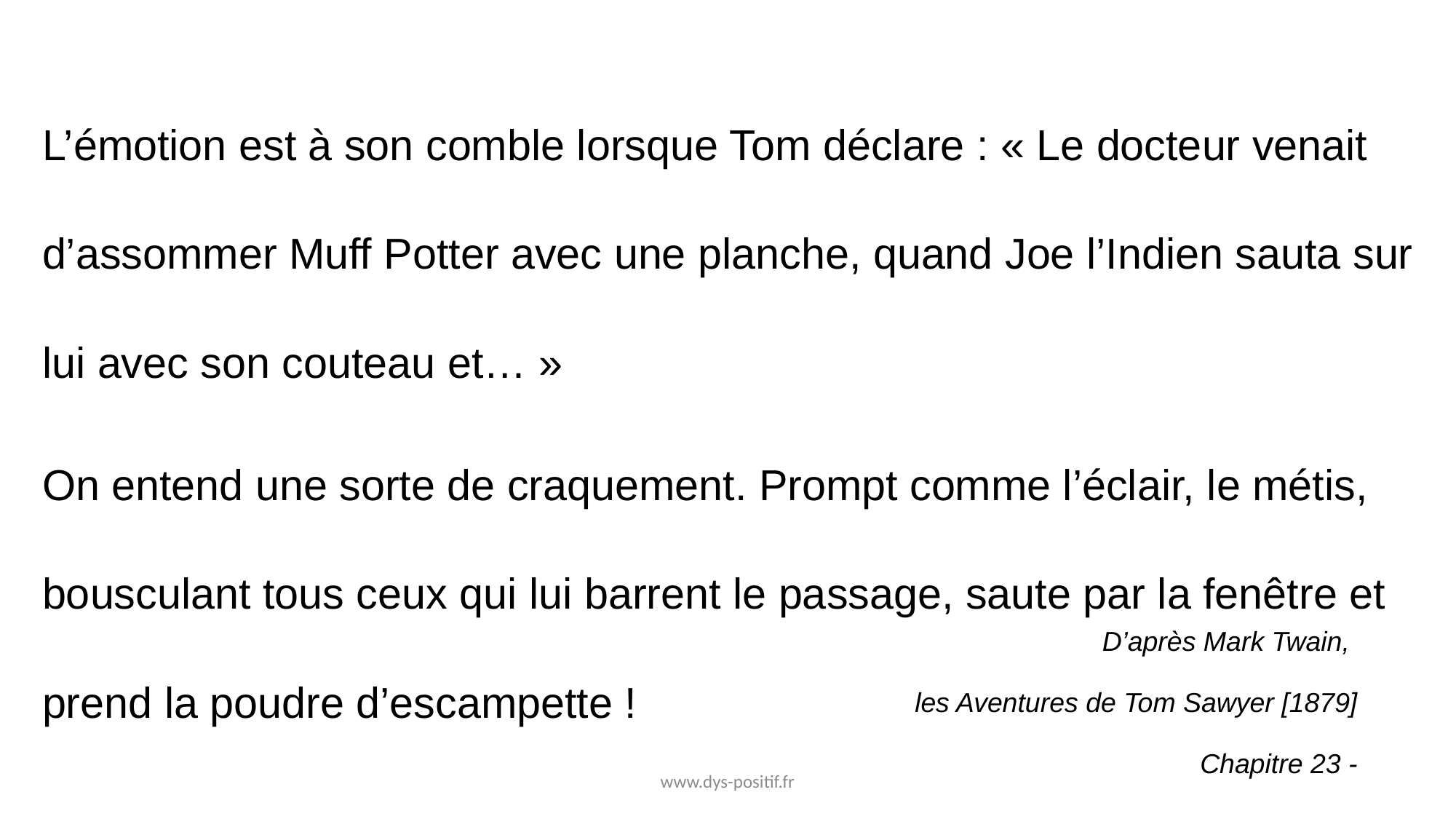

L’émotion est à son comble lorsque Tom déclare : « Le docteur venait d’assommer Muff Potter avec une planche, quand Joe l’Indien sauta sur lui avec son couteau et… »
On entend une sorte de craquement. Prompt comme l’éclair, le métis, bousculant tous ceux qui lui barrent le passage, saute par la fenêtre et prend la poudre d’escampette !
D’après Mark Twain,
les Aventures de Tom Sawyer [1879]
Chapitre 23 -
www.dys-positif.fr